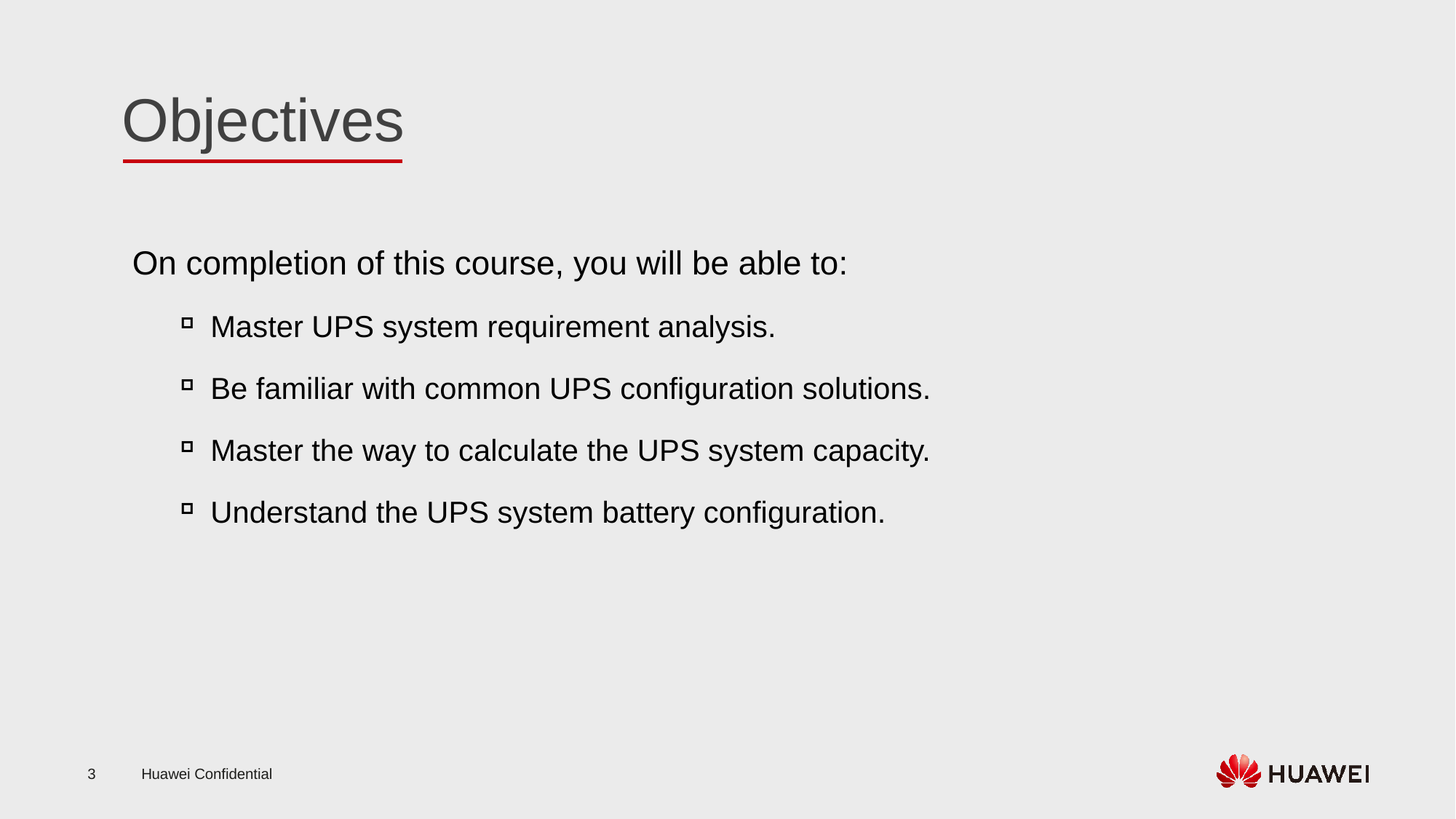

On completion of this course, you will be able to:
Master UPS system requirement analysis.
Be familiar with common UPS configuration solutions.
Master the way to calculate the UPS system capacity.
Understand the UPS system battery configuration.